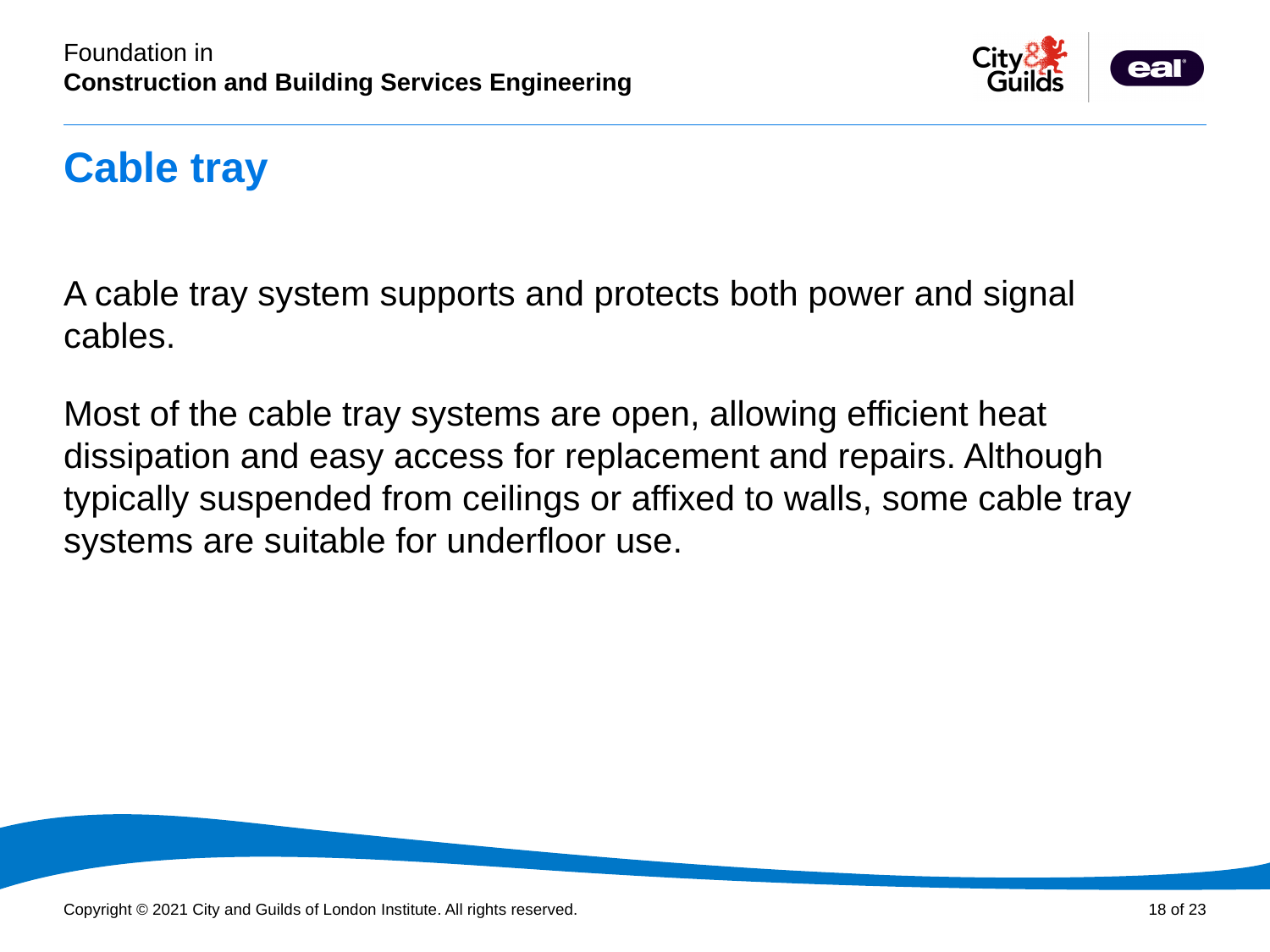

# Cable tray

A cable tray system supports and protects both power and signal cables.
Most of the cable tray systems are open, allowing efficient heat dissipation and easy access for replacement and repairs. Although typically suspended from ceilings or affixed to walls, some cable tray systems are suitable for underfloor use.